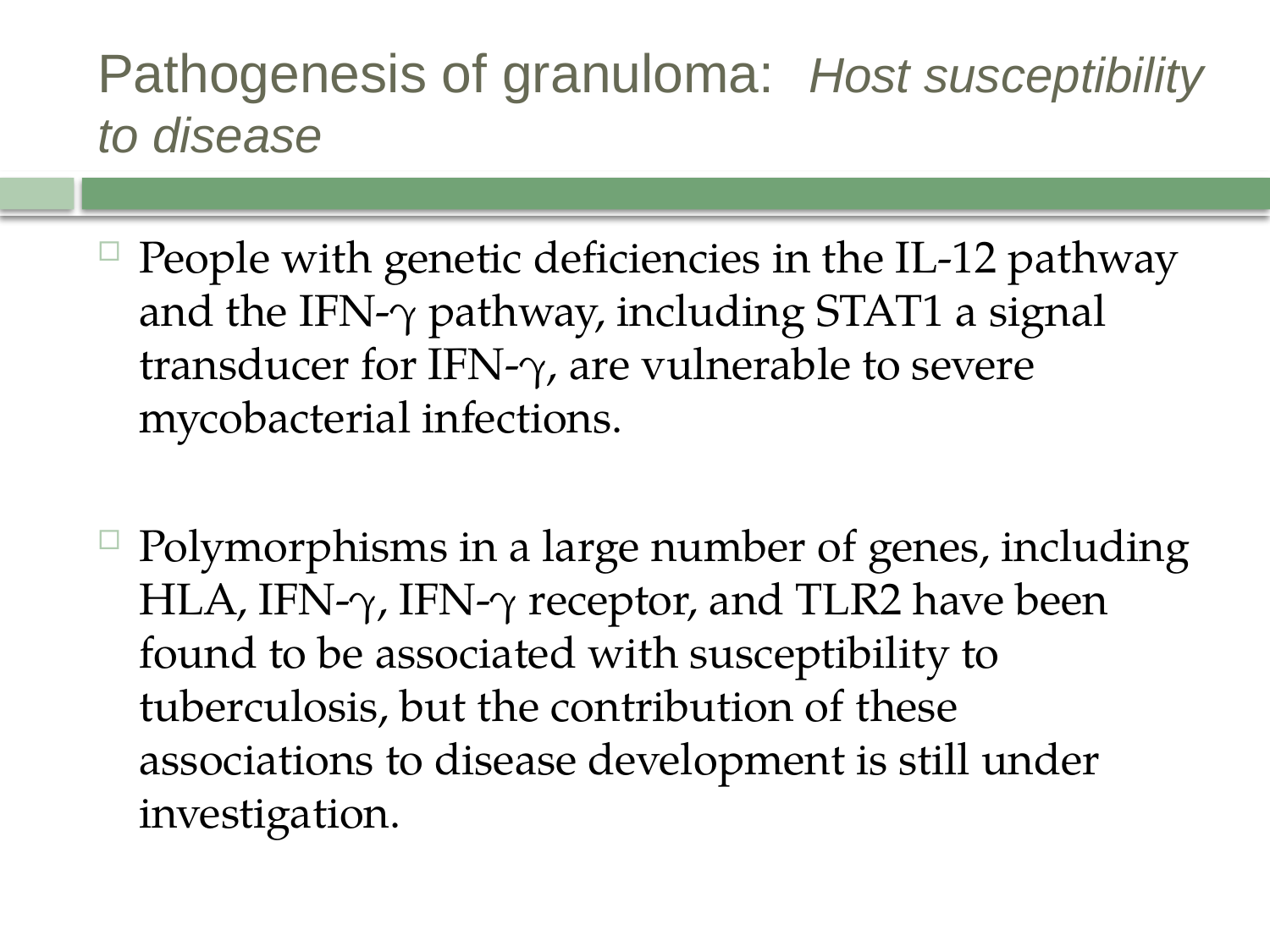

# Pathogenesis of granuloma: 	Host susceptibility to disease
People with genetic deficiencies in the IL-12 pathway and the IFN-γ pathway, including STAT1 a signal transducer for IFN-γ, are vulnerable to severe mycobacterial infections.

Polymorphisms in a large number of genes, including HLA, IFN-γ, IFN-γ receptor, and TLR2 have been found to be associated with susceptibility to tuberculosis, but the contribution of these associations to disease development is still under investigation.